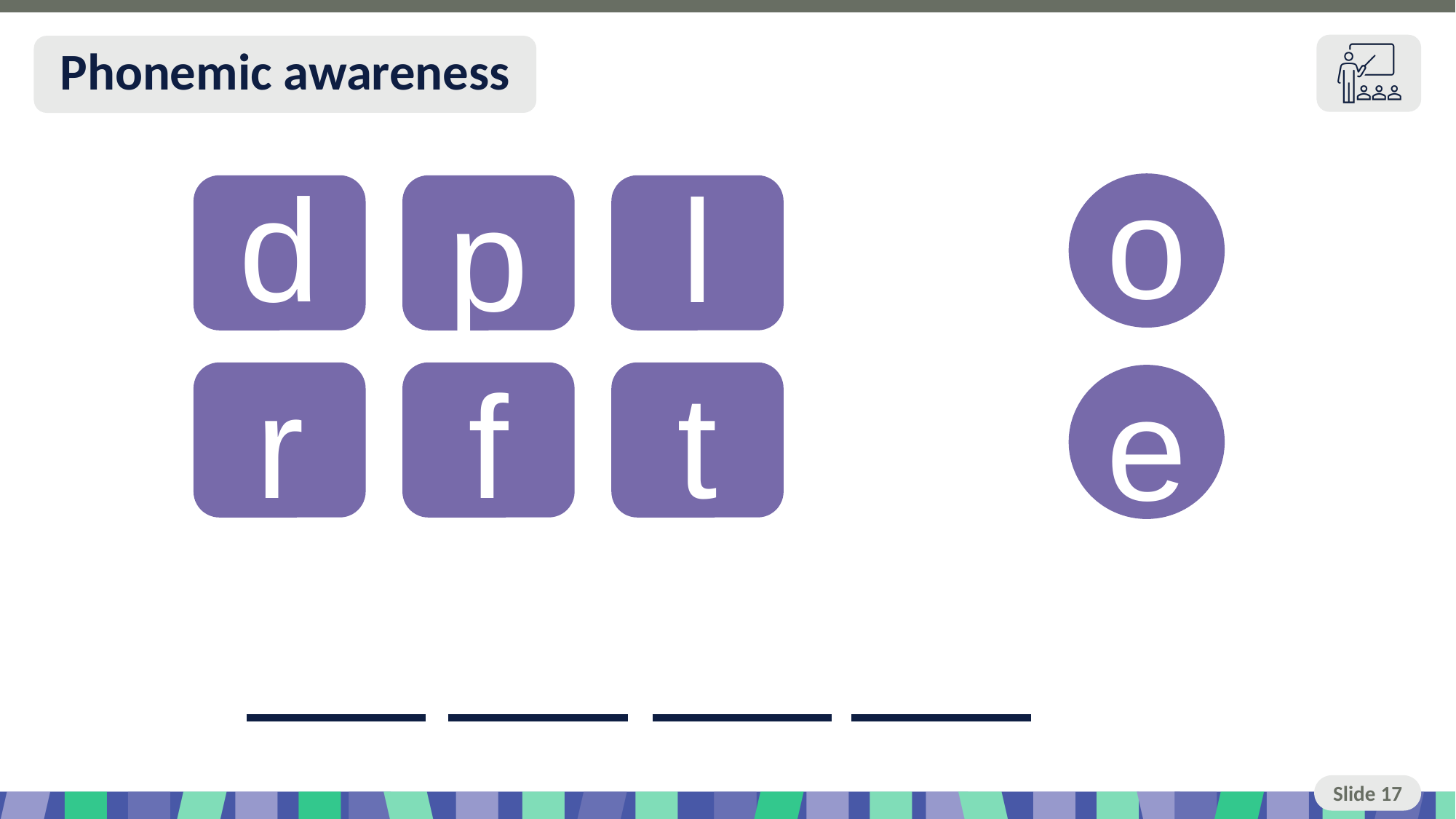

# Slide 17 Phonemic awareness
o

d

l

p
r
f
t
e